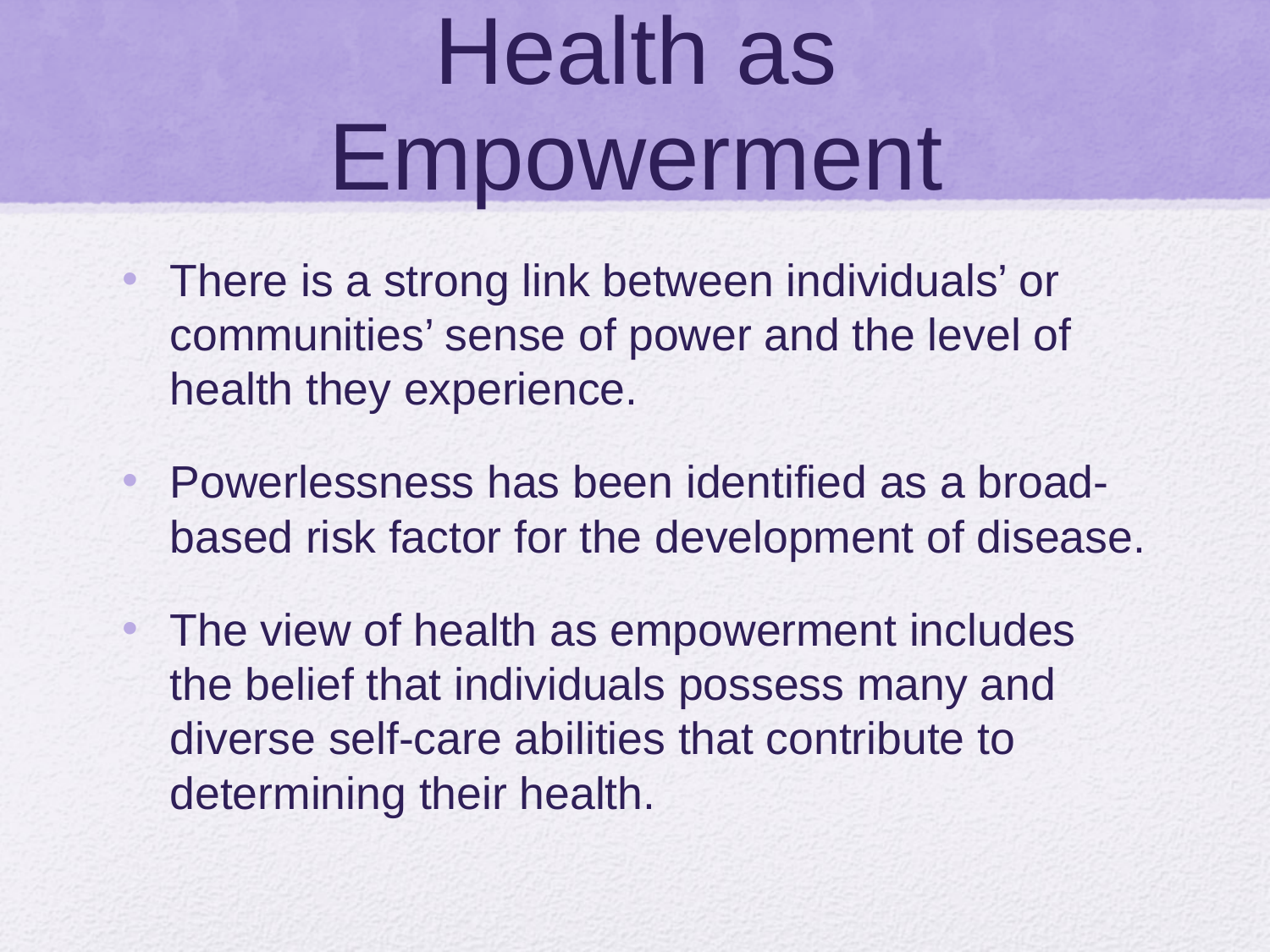

# Health as Empowerment
There is a strong link between individuals’ or communities’ sense of power and the level of health they experience.
Powerlessness has been identified as a broad-based risk factor for the development of disease.
The view of health as empowerment includes the belief that individuals possess many and diverse self-care abilities that contribute to determining their health.